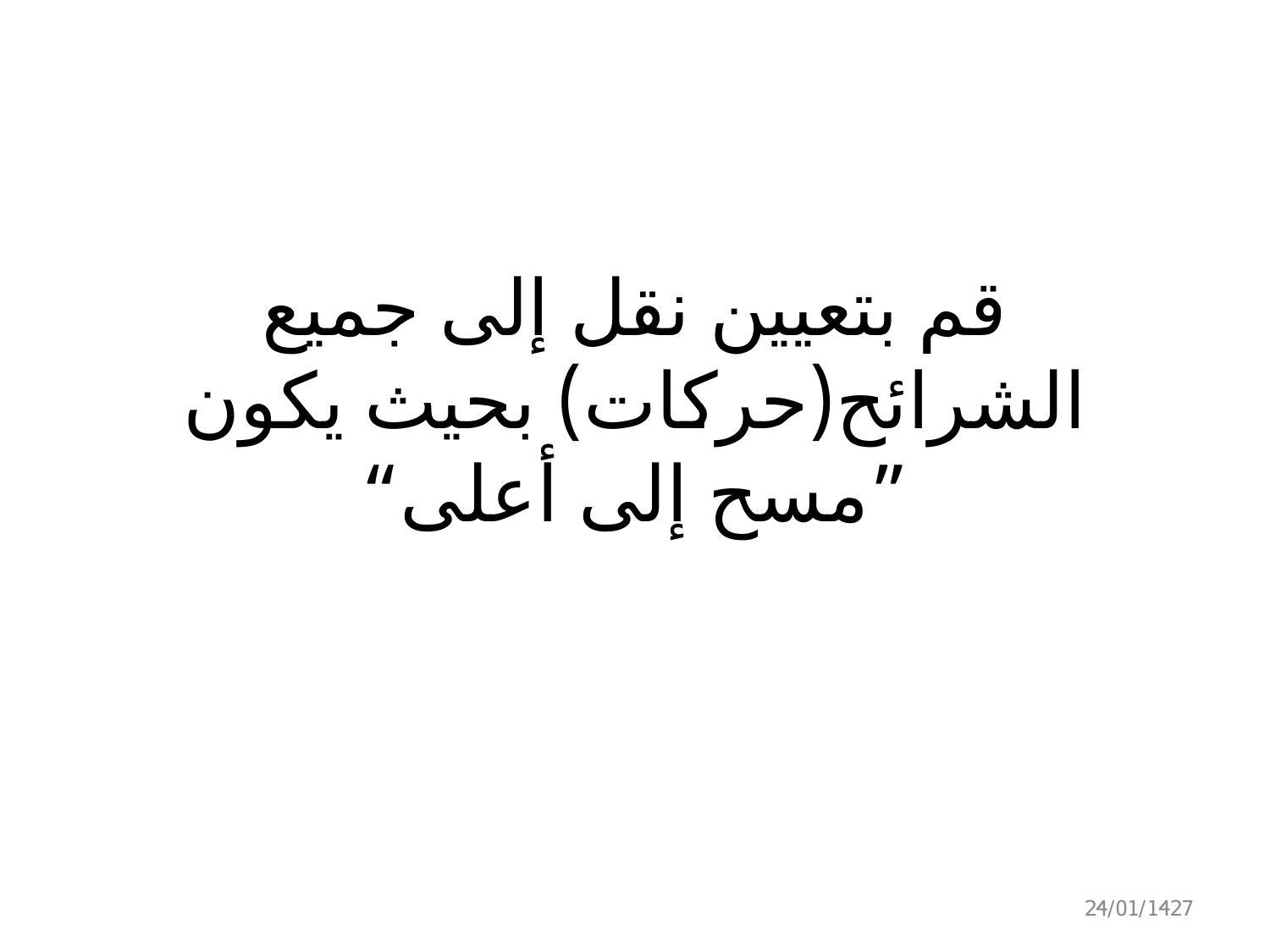

# قم بتعيين نقل إلى جميع الشرائح(حركات) بحيث يكون ”مسح إلى أعلى“

24/01/1427